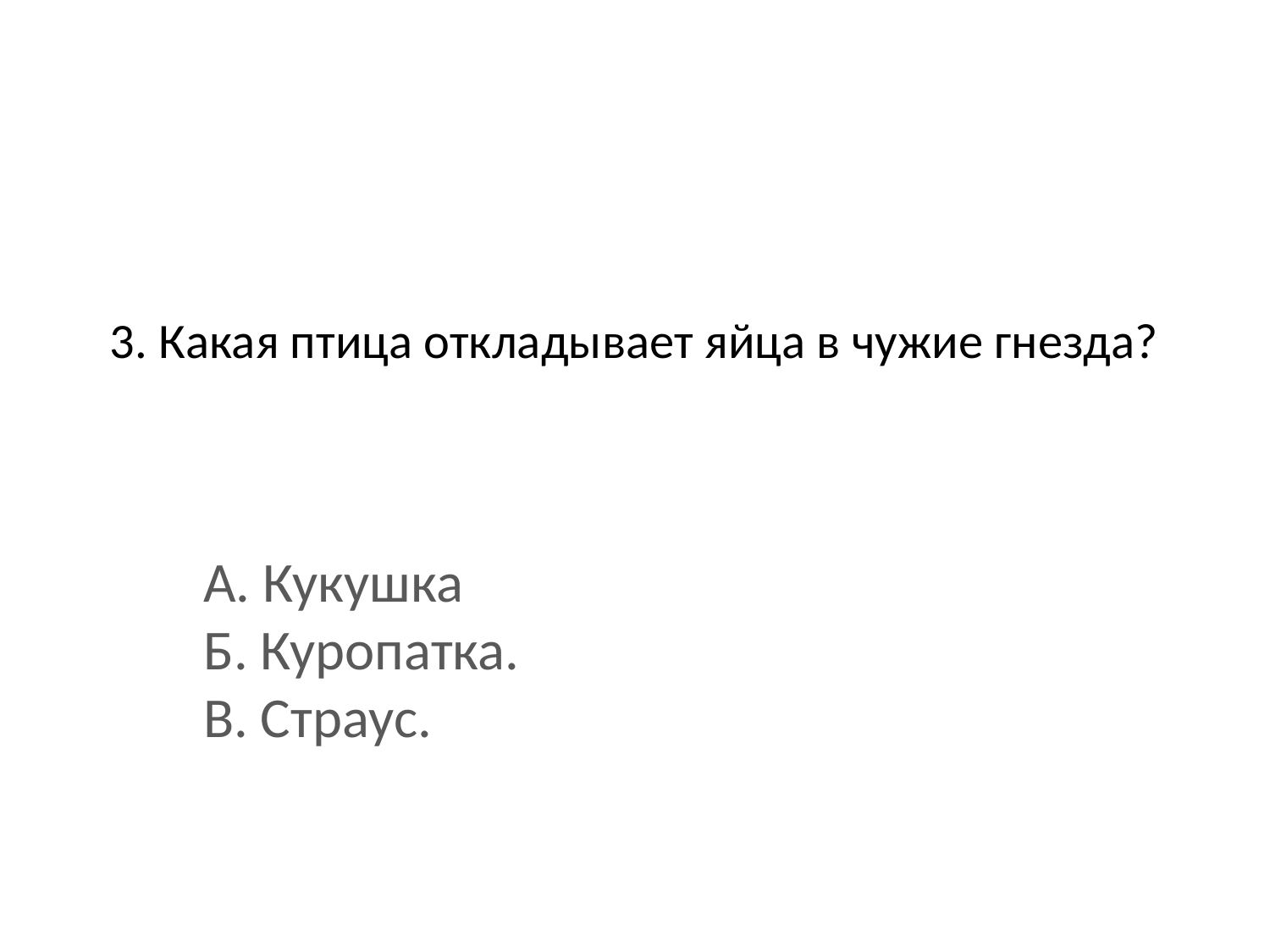

# 3. Какая птица откладывает яйца в чужие гнезда?
А. Кукушка  
Б. Куропатка.
В. Страус.